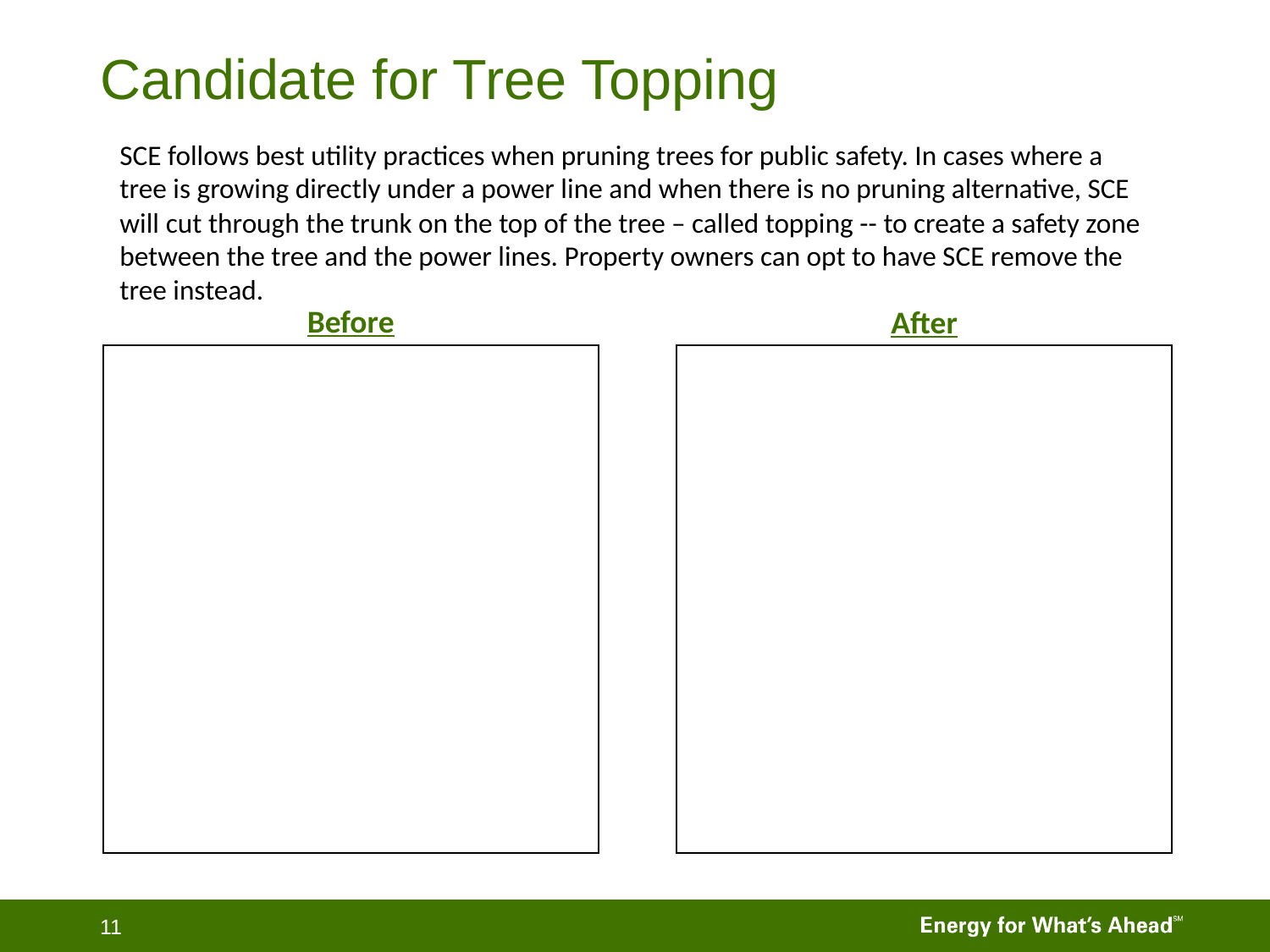

# Candidate for Tree Topping
SCE follows best utility practices when pruning trees for public safety. In cases where a tree is growing directly under a power line and when there is no pruning alternative, SCE will cut through the trunk on the top of the tree – called topping -- to create a safety zone between the tree and the power lines. Property owners can opt to have SCE remove the tree instead.
Before
After

11